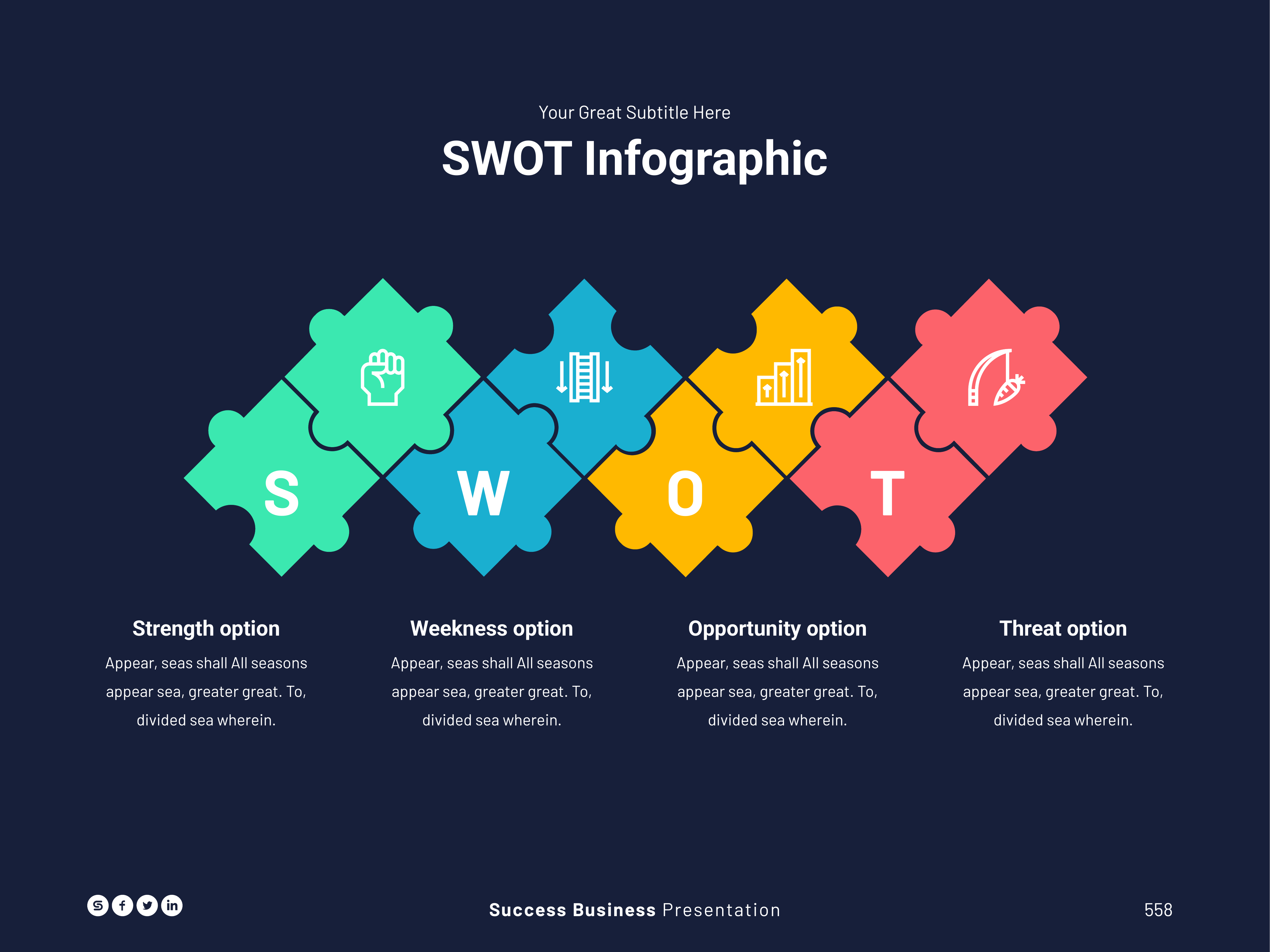

Your Great Subtitle Here
SWOT Infographic

S

W

O

T

Strength option
Appear, seas shall All seasons appear sea, greater great. To, divided sea wherein.
Weekness option
Appear, seas shall All seasons appear sea, greater great. To, divided sea wherein.
Opportunity option
Appear, seas shall All seasons appear sea, greater great. To, divided sea wherein.
Threat option
Appear, seas shall All seasons appear sea, greater great. To, divided sea wherein.